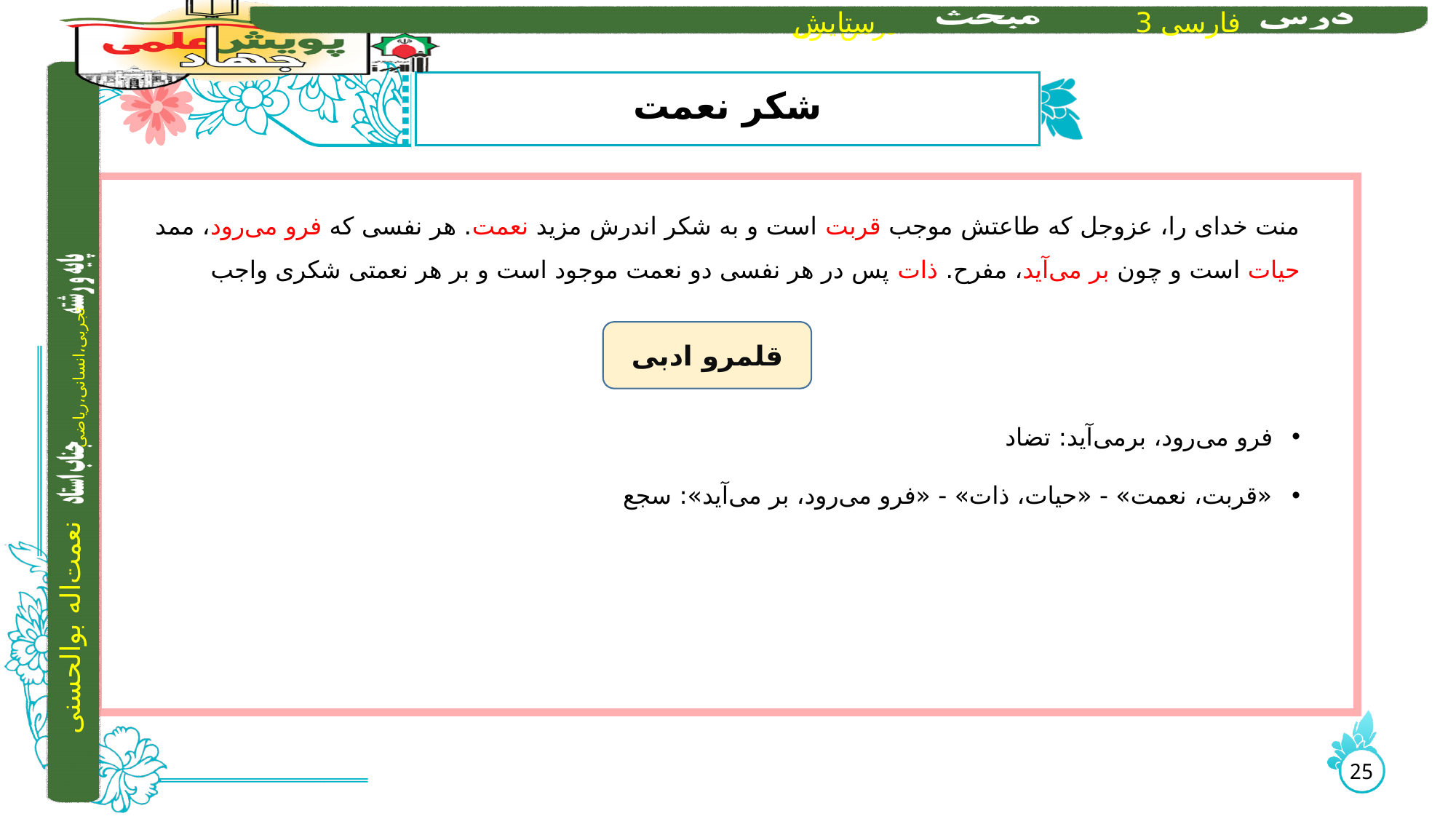

# شکر نعمت
منت خدای را، عزوجل که طاعتش موجب قربت است و به شکر اندرش مزید نعمت. هر نفسی که فرو می‌رود، ممد حیات است و چون بر می‌آید، مفرح. ذات پس در هر نفسی دو نعمت موجود است و بر هر نعمتی شکری واجب

فرو می‌رود، برمی‌آید: تضاد
«قربت، نعمت» - «حیات، ذات» - «فرو می‌رود، بر می‌آید»: سجع